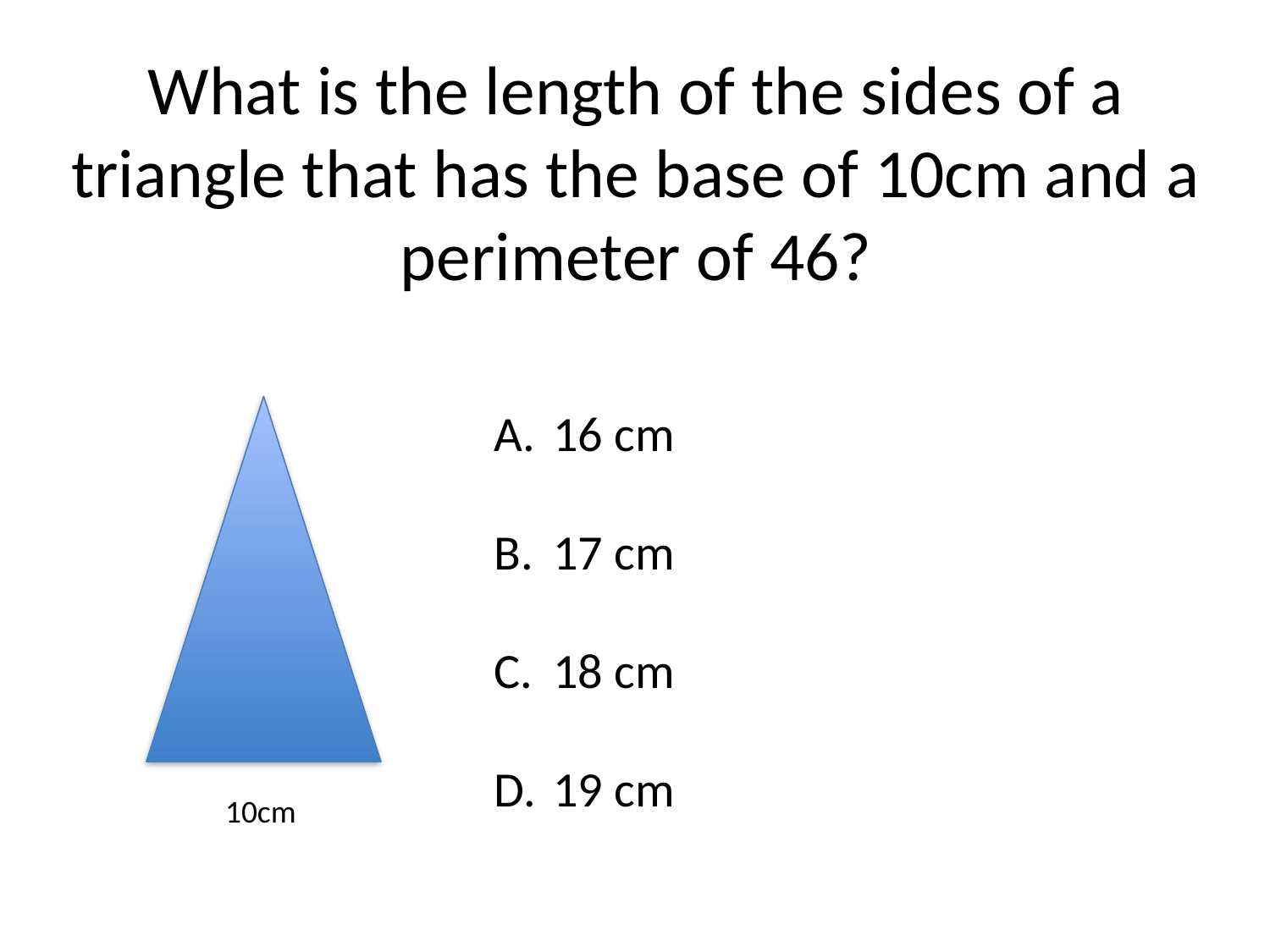

# What is the length of the sides of a triangle that has the base of 10cm and a perimeter of 46?

 16 cm

 17 cm

 18 cm

 19 cm

10cm